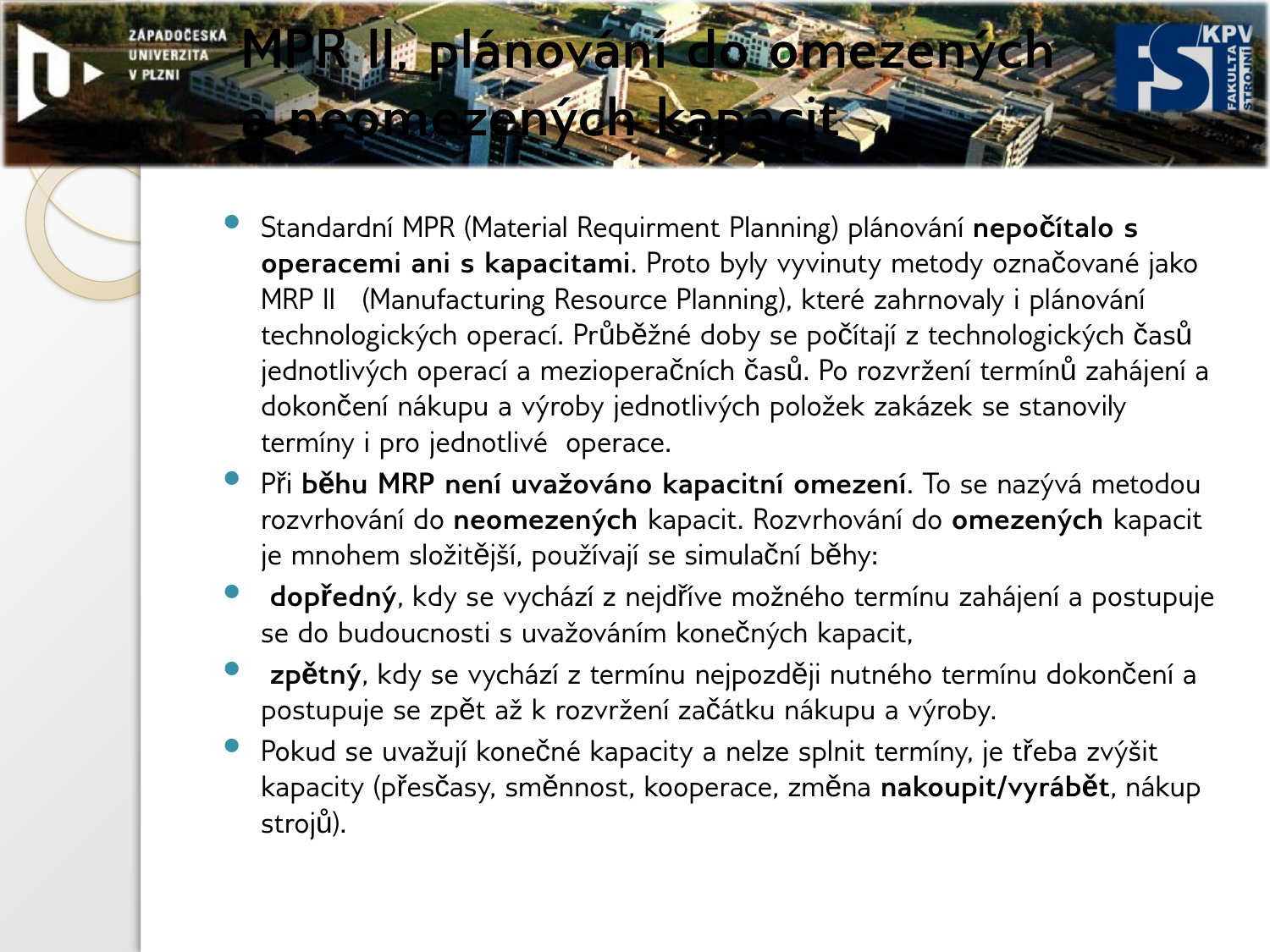

# MPR II, plánování do omezených a neomezených kapacit
Standardní MPR (Material Requirment Planning) plánování nepočítalo s operacemi ani s kapacitami. Proto byly vyvinuty metody označované jako MRP II   (Manufacturing Resource Planning), které zahrnovaly i plánování technologických operací. Průběžné doby se počítají z technologických časů jednotlivých operací a mezioperačních časů. Po rozvržení termínů zahájení a dokončení nákupu a výroby jednotlivých položek zakázek se stanovily termíny i pro jednotlivé  operace.
Při běhu MRP není uvažováno kapacitní omezení. To se nazývá metodou rozvrhování do neomezených kapacit. Rozvrhování do omezených kapacit je mnohem složitější, používají se simulační běhy:
 dopředný, kdy se vychází z nejdříve možného termínu zahájení a postupuje se do budoucnosti s uvažováním konečných kapacit,
 zpětný, kdy se vychází z termínu nejpozději nutného termínu dokončení a postupuje se zpět až k rozvržení začátku nákupu a výroby.
Pokud se uvažují konečné kapacity a nelze splnit termíny, je třeba zvýšit kapacity (přesčasy, směnnost, kooperace, změna nakoupit/vyrábět, nákup strojů).